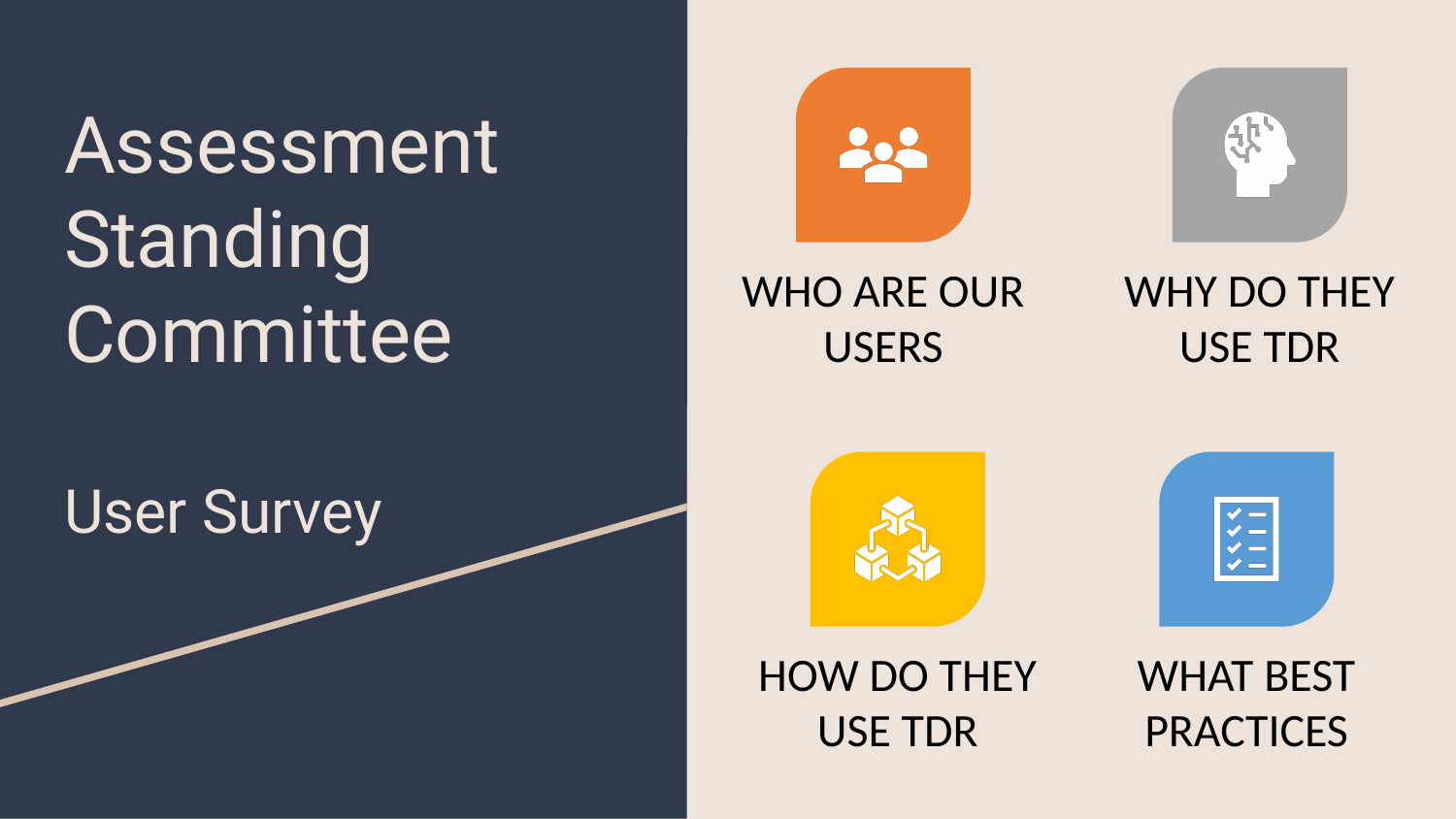

WHO ARE OUR USERS
WHY DO THEY USE TDR

HOW DO THEY USE TDR
WHAT BEST PRACTICES
# Assessment
Standing Committee

User Survey